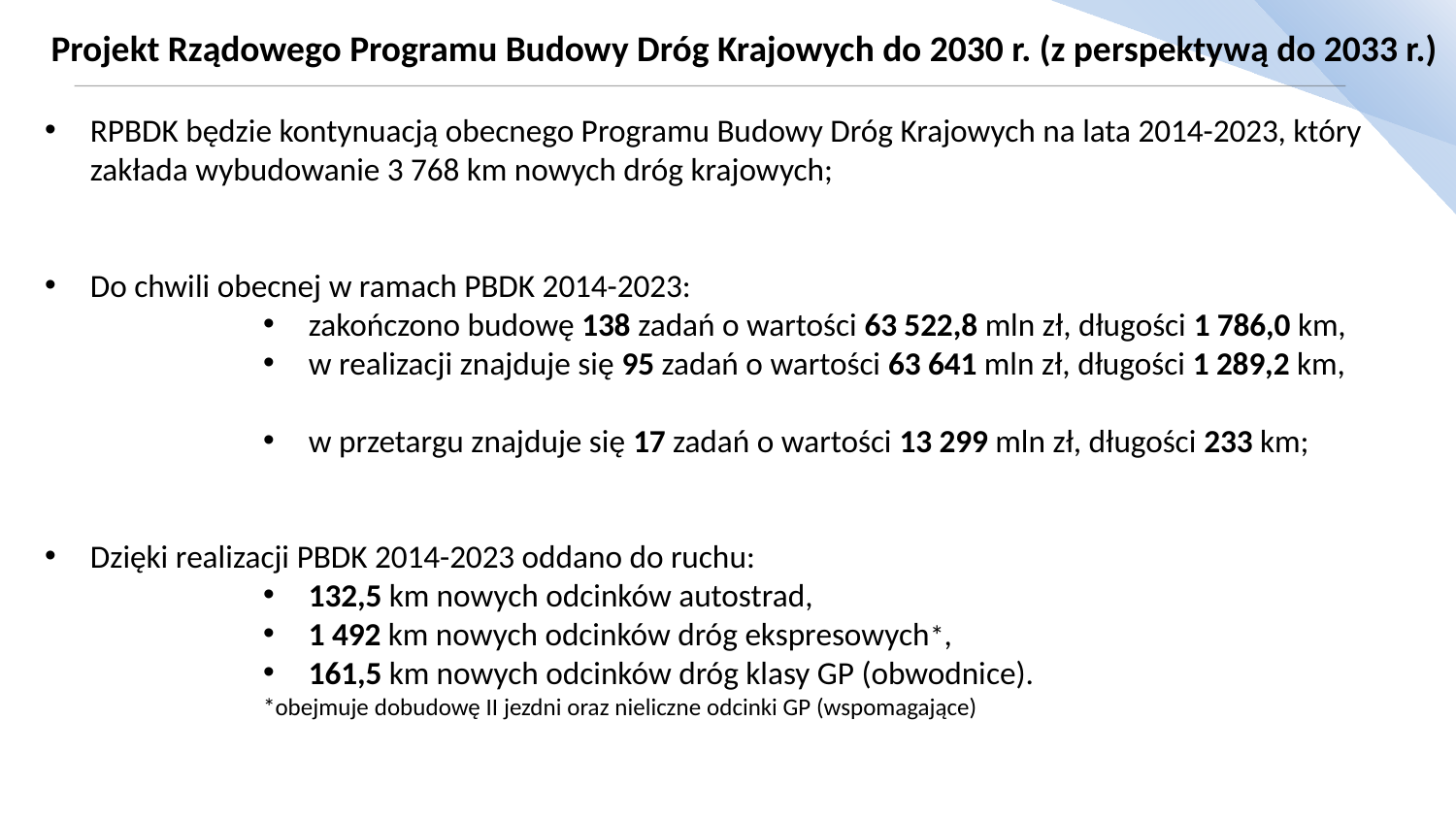

Projekt Rządowego Programu Budowy Dróg Krajowych do 2030 r. (z perspektywą do 2033 r.)
RPBDK będzie kontynuacją obecnego Programu Budowy Dróg Krajowych na lata 2014-2023, który zakłada wybudowanie 3 768 km nowych dróg krajowych;

Do chwili obecnej w ramach PBDK 2014-2023:
zakończono budowę 138 zadań o wartości 63 522,8 mln zł, długości 1 786,0 km,
w realizacji znajduje się 95 zadań o wartości 63 641 mln zł, długości 1 289,2 km,
w przetargu znajduje się 17 zadań o wartości 13 299 mln zł, długości 233 km;

Dzięki realizacji PBDK 2014-2023 oddano do ruchu:
132,5 km nowych odcinków autostrad,
1 492 km nowych odcinków dróg ekspresowych*,
161,5 km nowych odcinków dróg klasy GP (obwodnice).
*obejmuje dobudowę II jezdni oraz nieliczne odcinki GP (wspomagające)